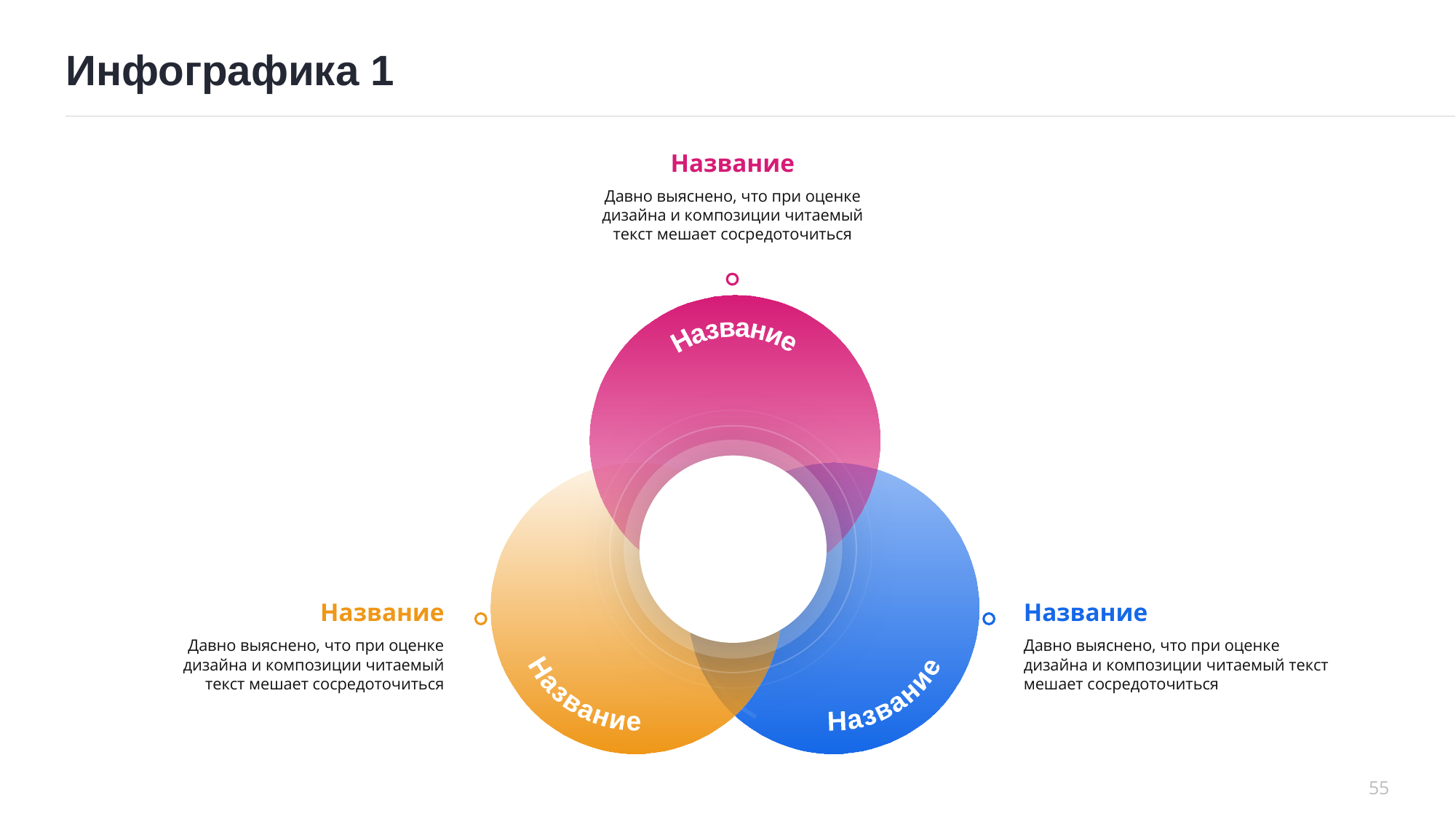

# Инфографика 1
Название
Давно выяснено, что при оценке дизайна и композиции читаемый текст мешает сосредоточиться

Название

Название
Название
Название
Давно выяснено, что при оценке дизайна и композиции читаемый текст мешает сосредоточиться
Название
Давно выяснено, что при оценке дизайна и композиции читаемый текст мешает сосредоточиться

55